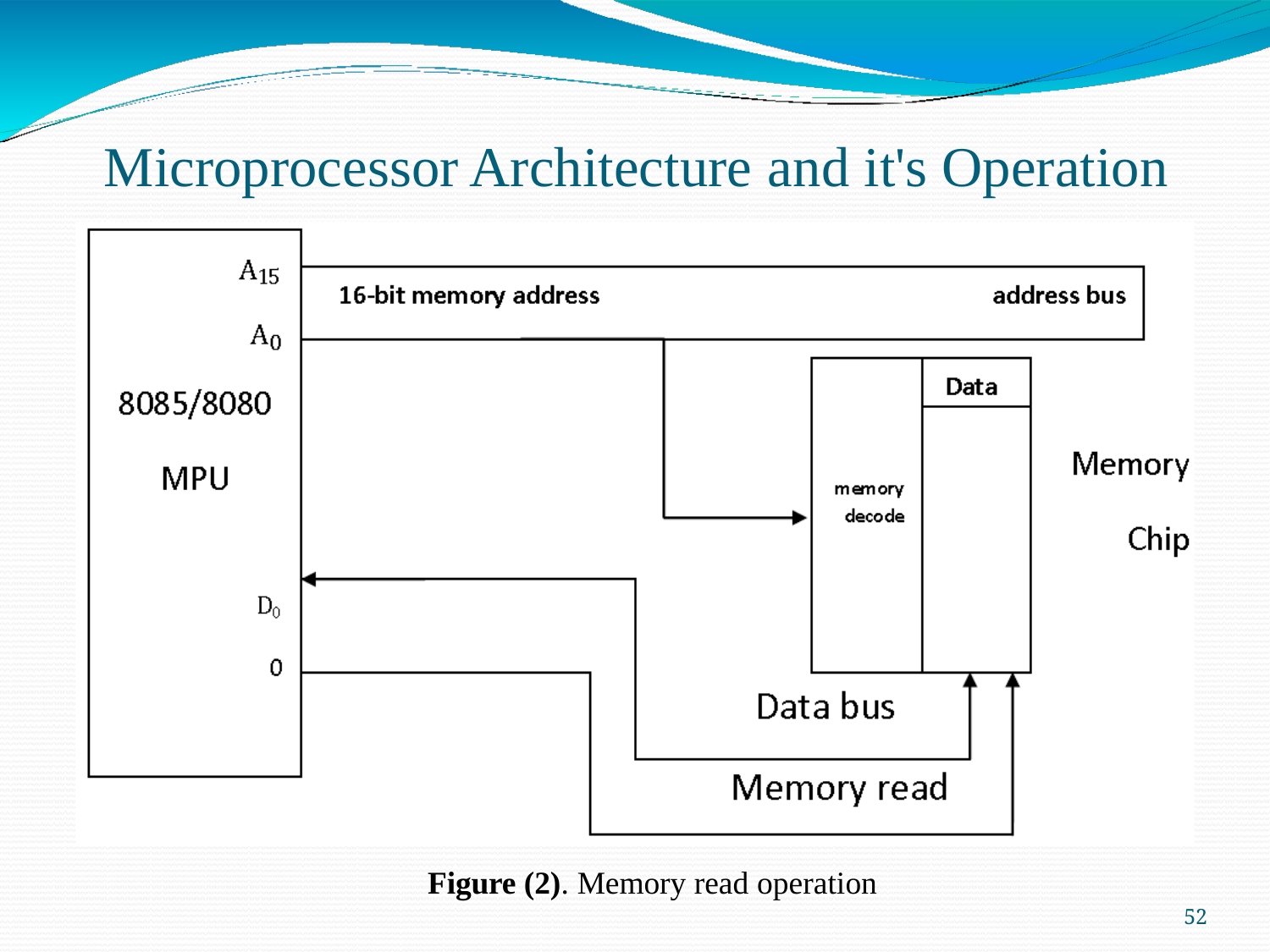

# Microprocessor Architecture and it's Operation

Figure (2). Memory read operation
52